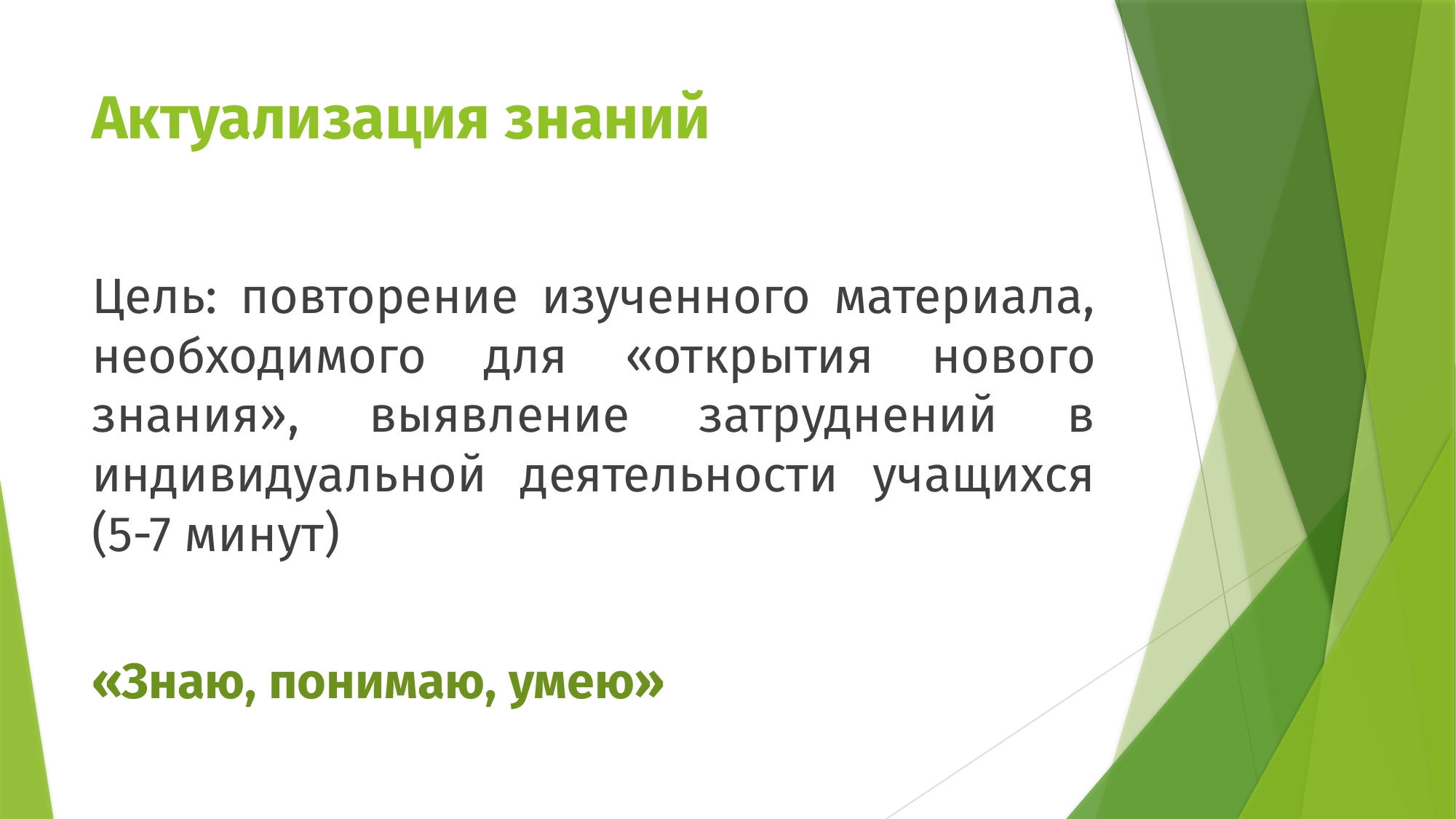

# Актуализация знаний
Цель: повторение изученного материала, необходимого для «открытия нового знания», выявление затруднений в индивидуальной деятельности учащихся (5-7 минут)

«Знаю, понимаю, умею»